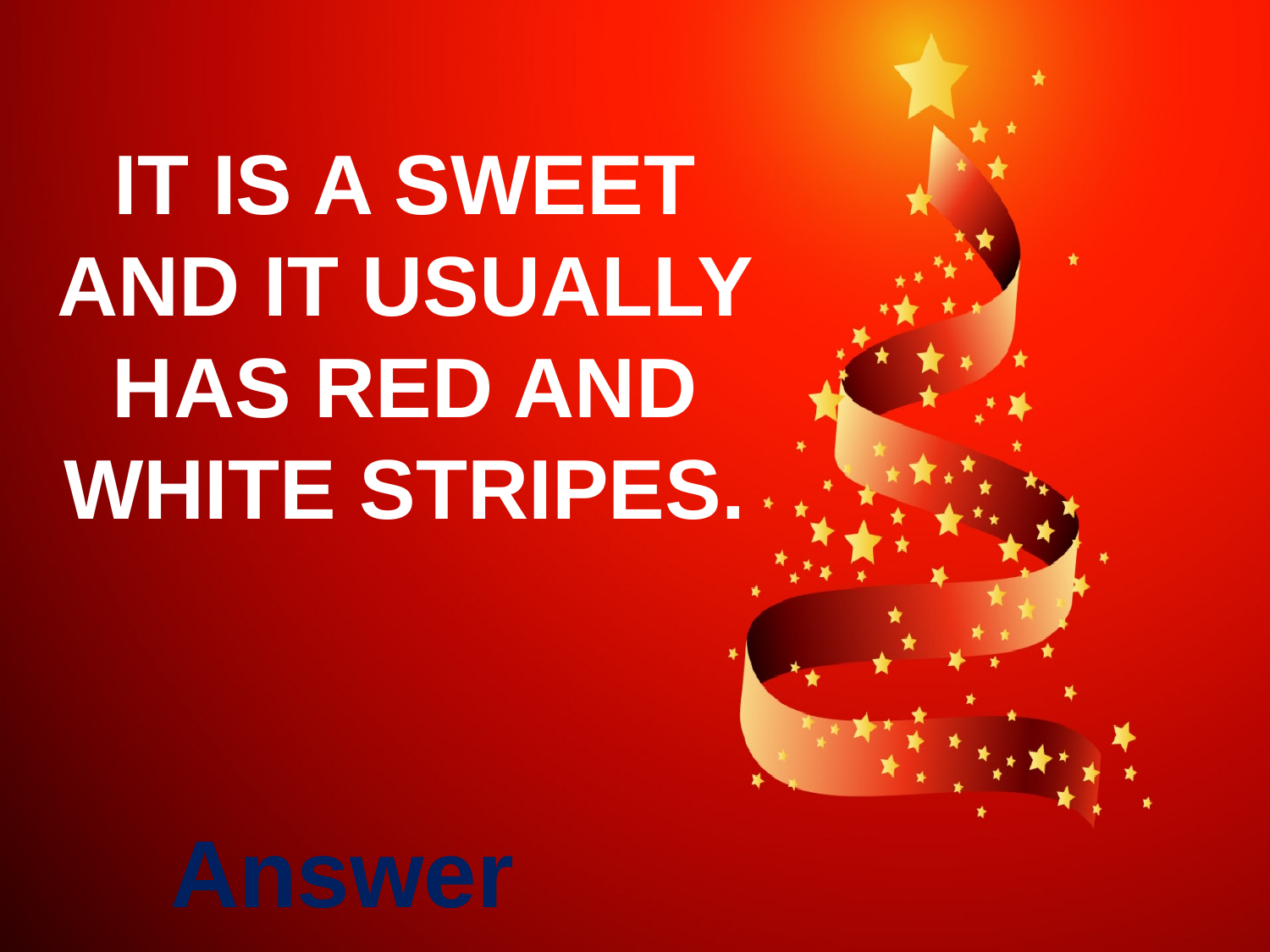

# It is a sweet and it usually has red and white stripes.
Answer